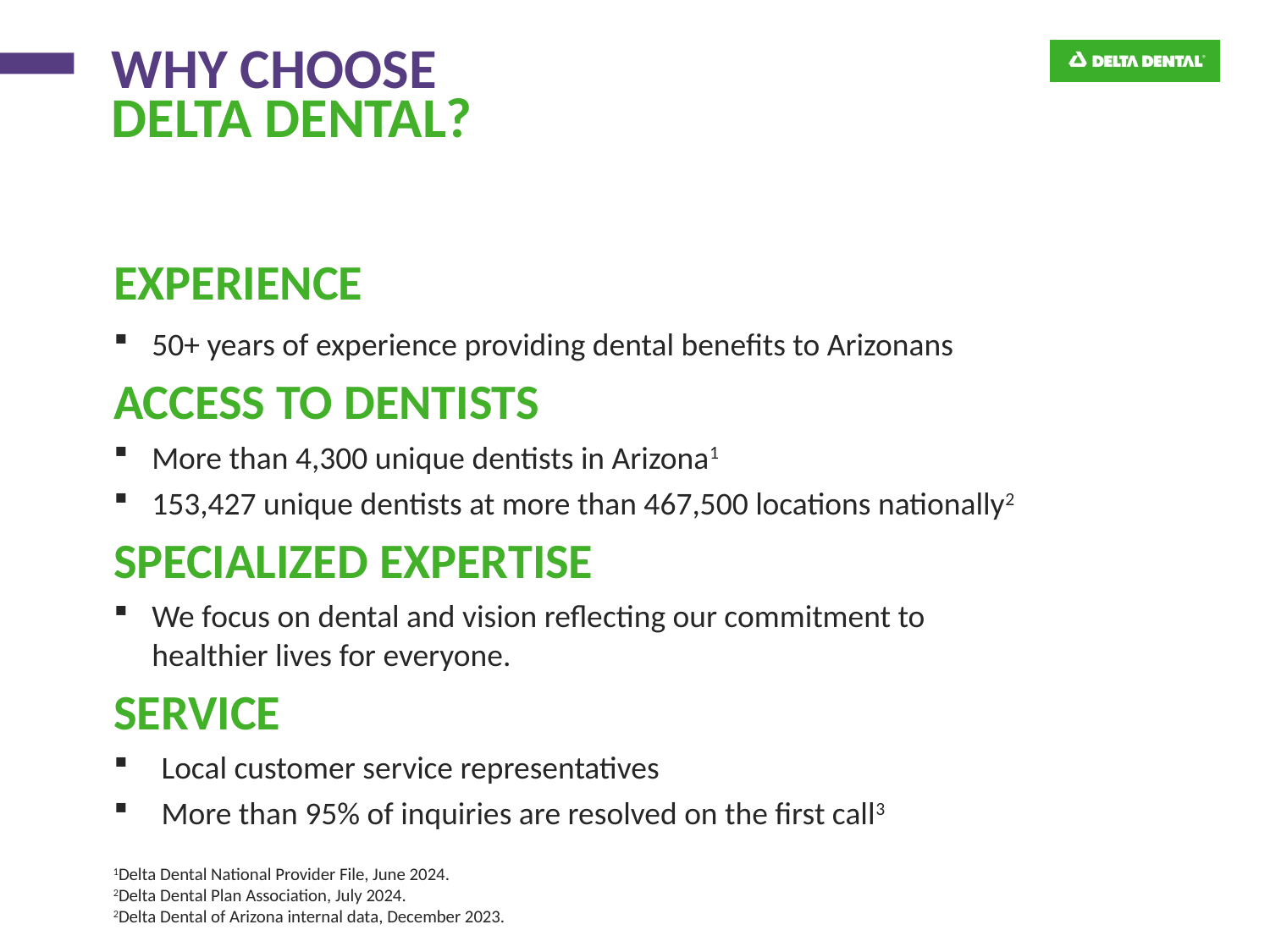

WHY CHOOSE
DELTA DENTAL?
EXPERIENCE
50+ years of experience providing dental benefits to Arizonans

ACCESS TO DENTISTS
More than 4,300 unique dentists in Arizona1
153,427 unique dentists at more than 467,500 locations nationally2

SPECIALIZED EXPERTISE
We focus on dental and vision reflecting our commitment to healthier lives for everyone.

SERVICE
Local customer service representatives
More than 95% of inquiries are resolved on the first call3

1Delta Dental National Provider File, June 2024.
2Delta Dental Plan Association, July 2024.
2Delta Dental of Arizona internal data, December 2023.